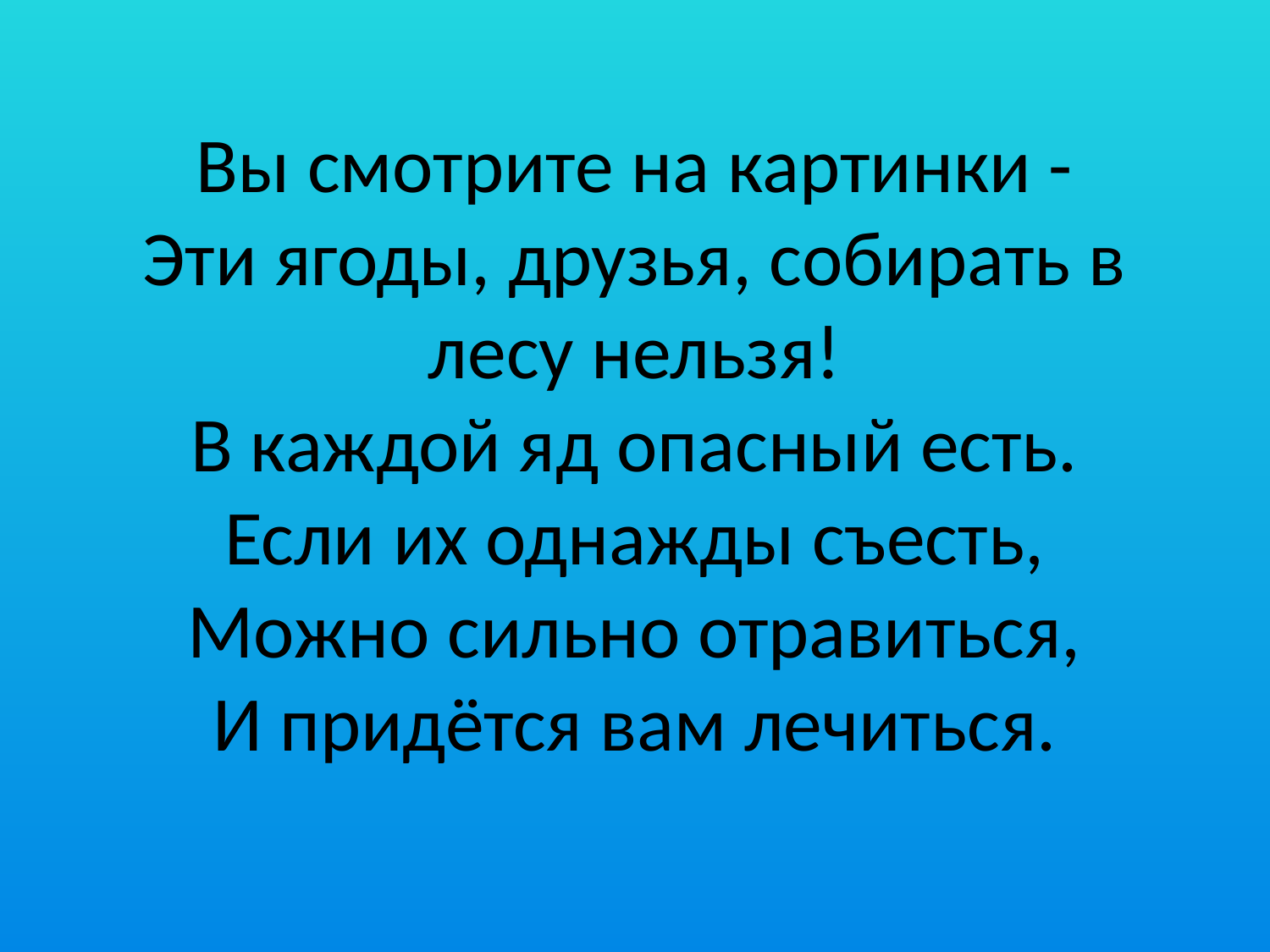

# Вы смотрите на картинки - Эти ягоды, друзья, собирать в лесу нельзя! В каждой яд опасный есть. Если их однажды съесть, Можно сильно отравиться, И придётся вам лечиться.